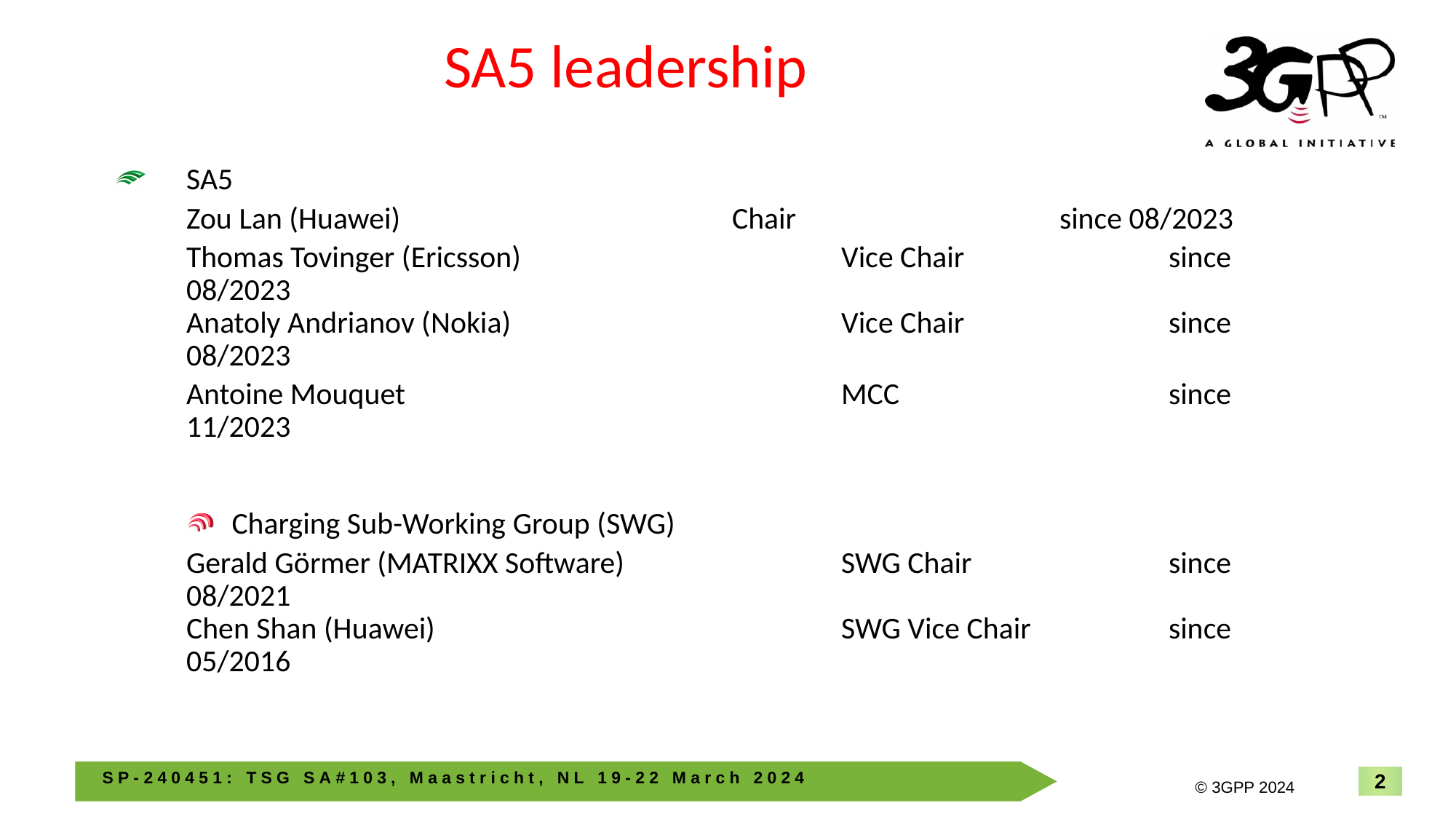

# SA5 leadership
SA5
	Zou Lan (Huawei)	 			Chair			since 08/2023
	Thomas Tovinger (Ericsson) 			Vice Chair 	 	since 08/2023
Anatoly Andrianov (Nokia) 			Vice Chair 		since 08/2023
	Antoine Mouquet 				MCC			since 11/2023

Charging Sub-Working Group (SWG)
	Gerald Görmer (MATRIXX Software) 		SWG Chair 		since 08/2021
Chen Shan (Huawei)				SWG Vice Chair		since 05/2016